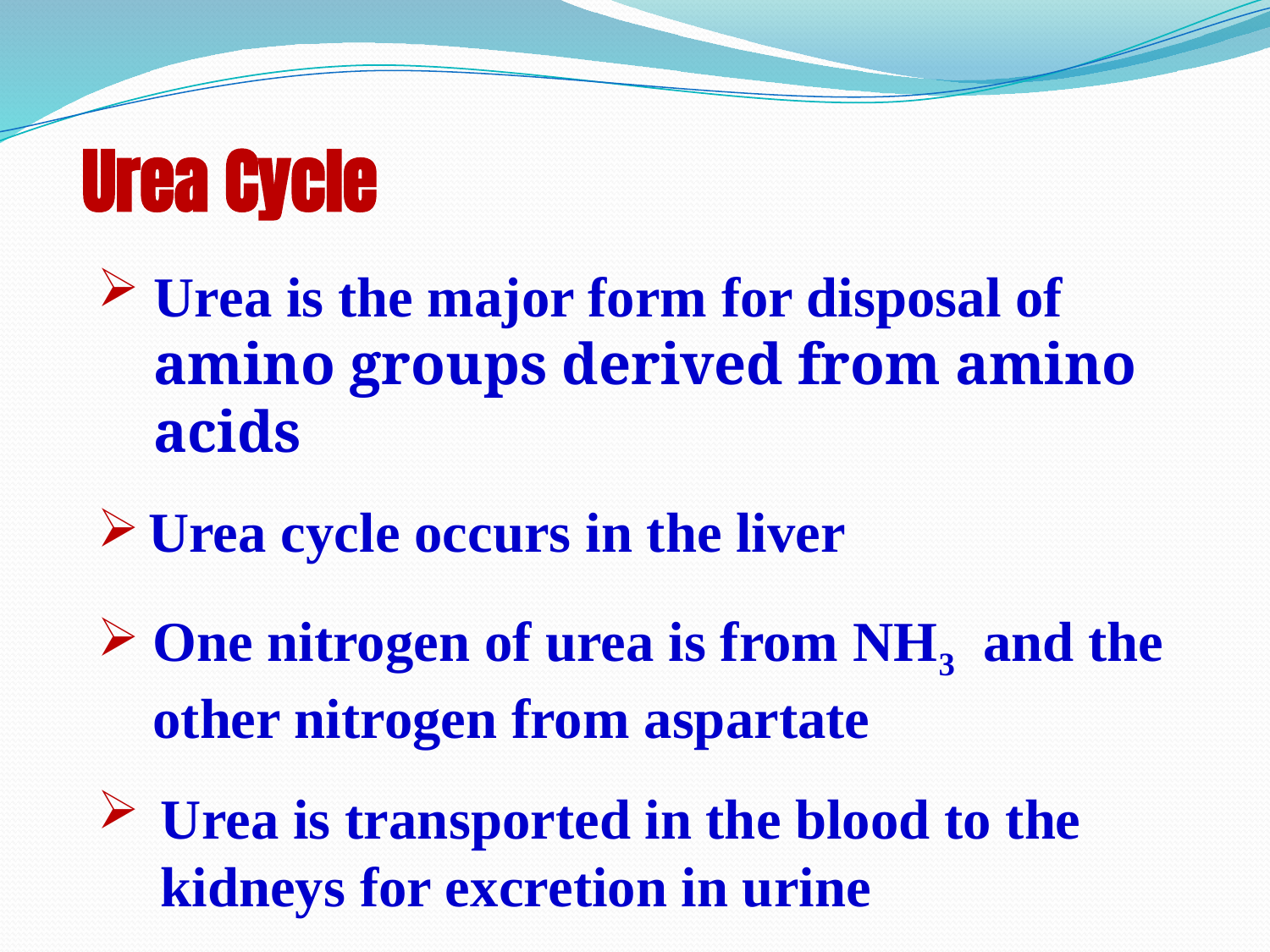

# Urea Cycle
Urea is the major form for disposal of amino groups derived from amino acids
 Urea cycle occurs in the liver
One nitrogen of urea is from NH3  and the other nitrogen from aspartate
Urea is transported in the blood to the kidneys for excretion in urine